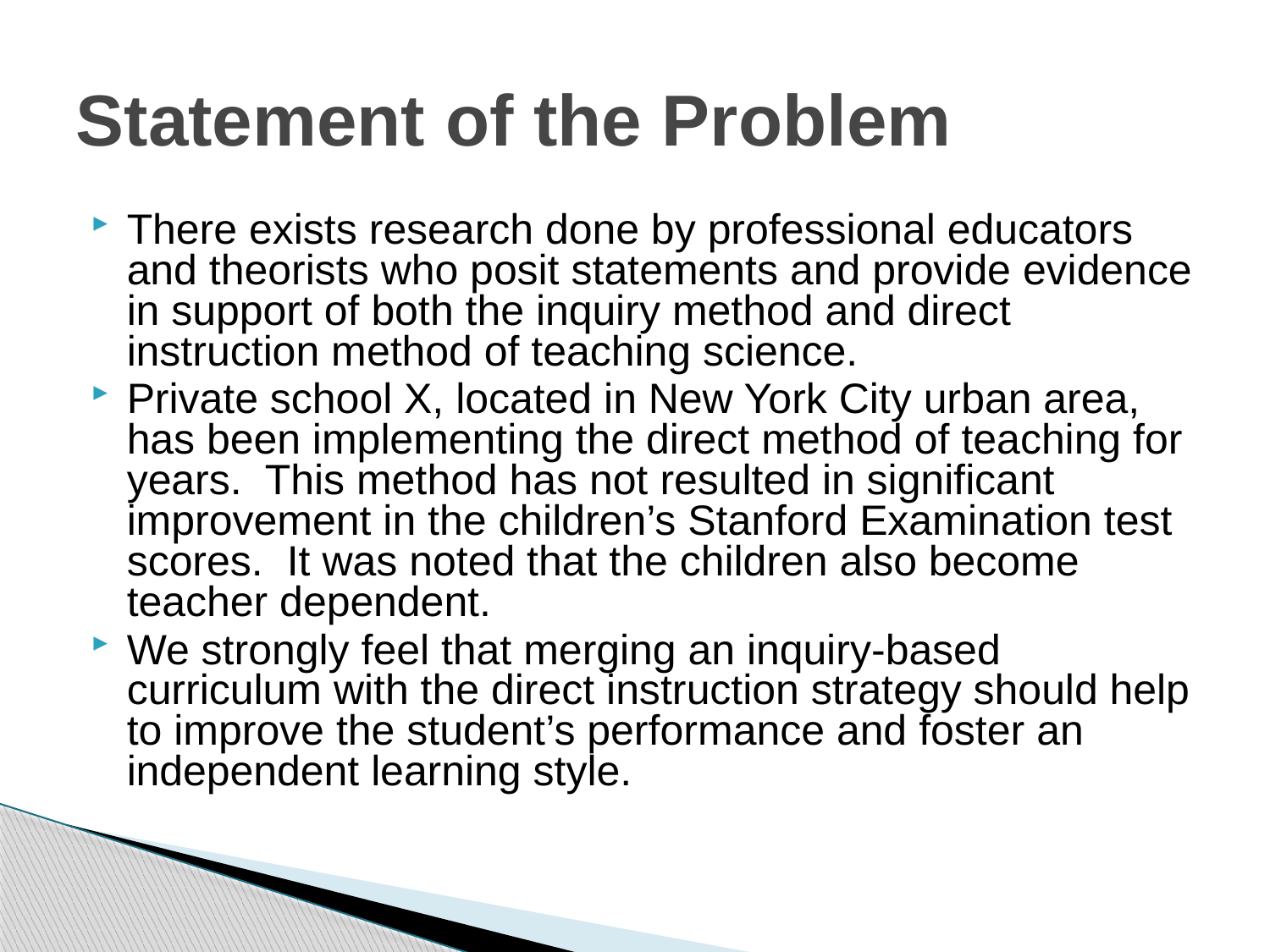

# Statement of the Problem
There exists research done by professional educators and theorists who posit statements and provide evidence in support of both the inquiry method and direct instruction method of teaching science.
Private school X, located in New York City urban area, has been implementing the direct method of teaching for years.  This method has not resulted in significant improvement in the children’s Stanford Examination test scores.  It was noted that the children also become teacher dependent.
We strongly feel that merging an inquiry-based curriculum with the direct instruction strategy should help to improve the student’s performance and foster an independent learning style.